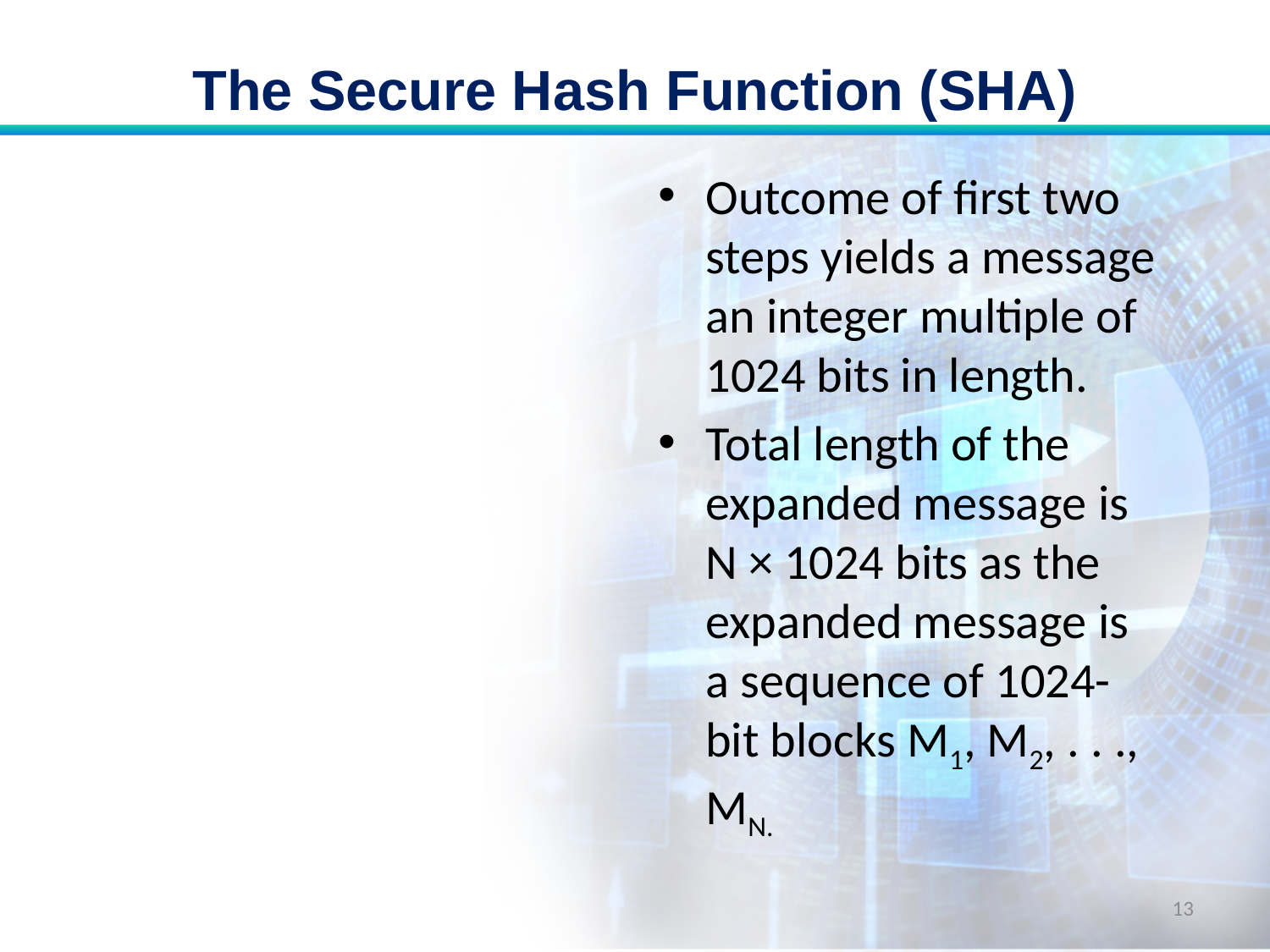

# The Secure Hash Function (SHA)
Outcome of first two steps yields a message an integer multiple of 1024 bits in length.
Total length of the expanded message is N × 1024 bits as the expanded message is a sequence of 1024-bit blocks M1, M2, . . ., MN.

13